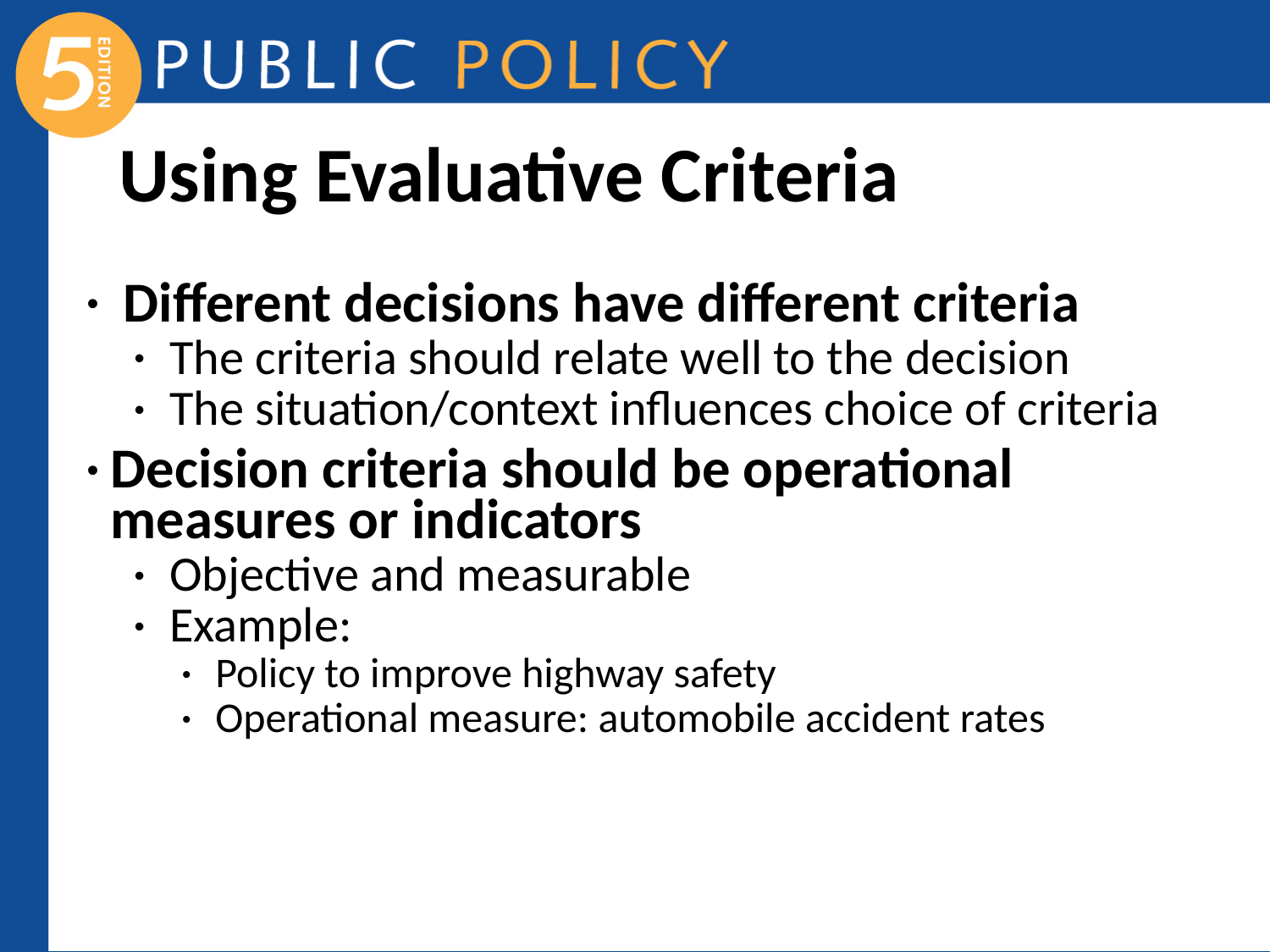

# Using Evaluative Criteria
 Different decisions have different criteria
 The criteria should relate well to the decision
 The situation/context influences choice of criteria
Decision criteria should be operational measures or indicators
 Objective and measurable
 Example:
 Policy to improve highway safety
 Operational measure: automobile accident rates